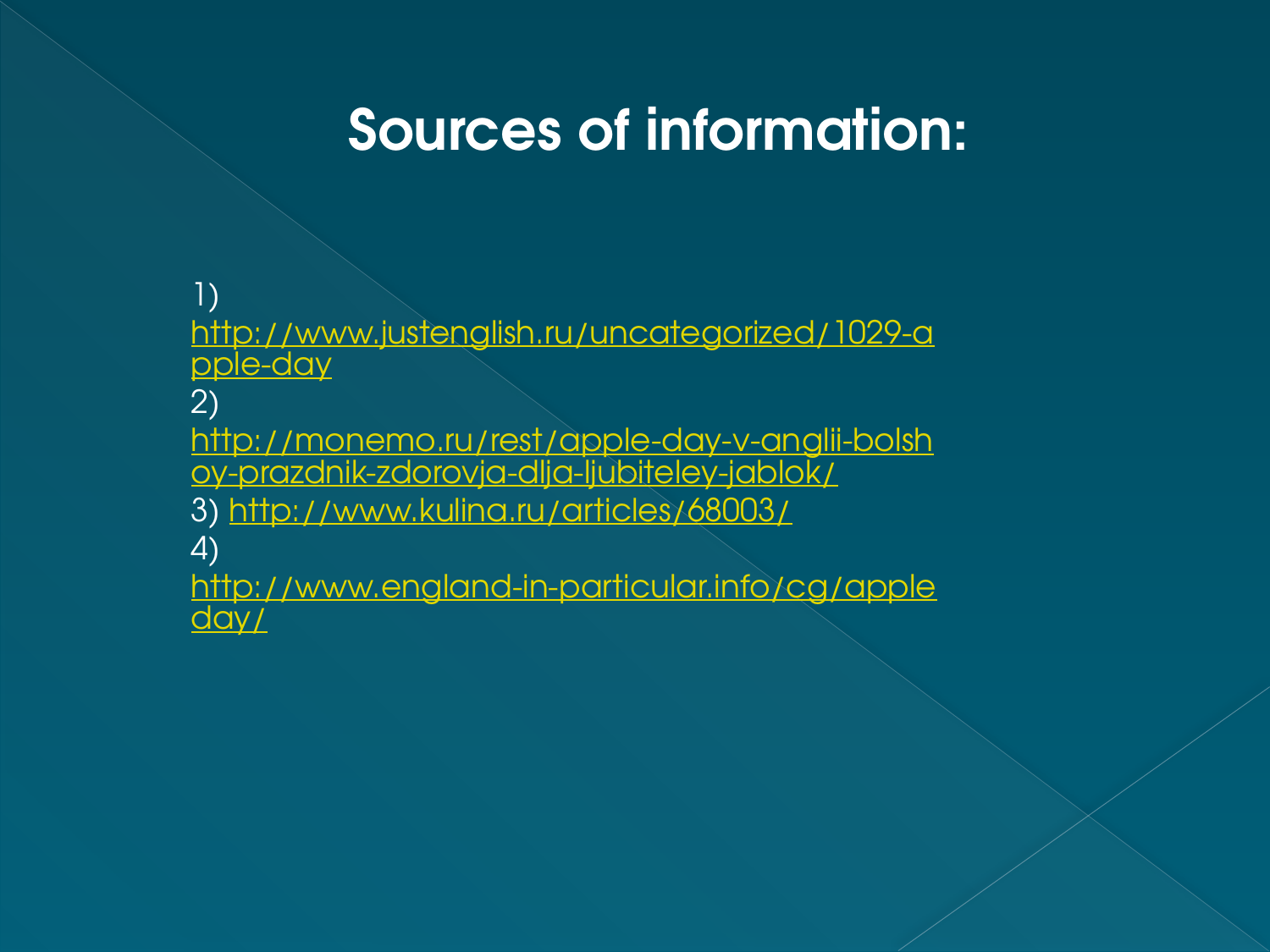

Sources of information:

1)http://www.justenglish.ru/uncategorized/1029-apple-day
2) http://monemo.ru/rest/apple-day-v-anglii-bolshoy-prazdnik-zdorovja-dlja-ljubiteley-jablok/
3) http://www.kulina.ru/articles/68003/
4) http://www.england-in-particular.info/cg/appleday/